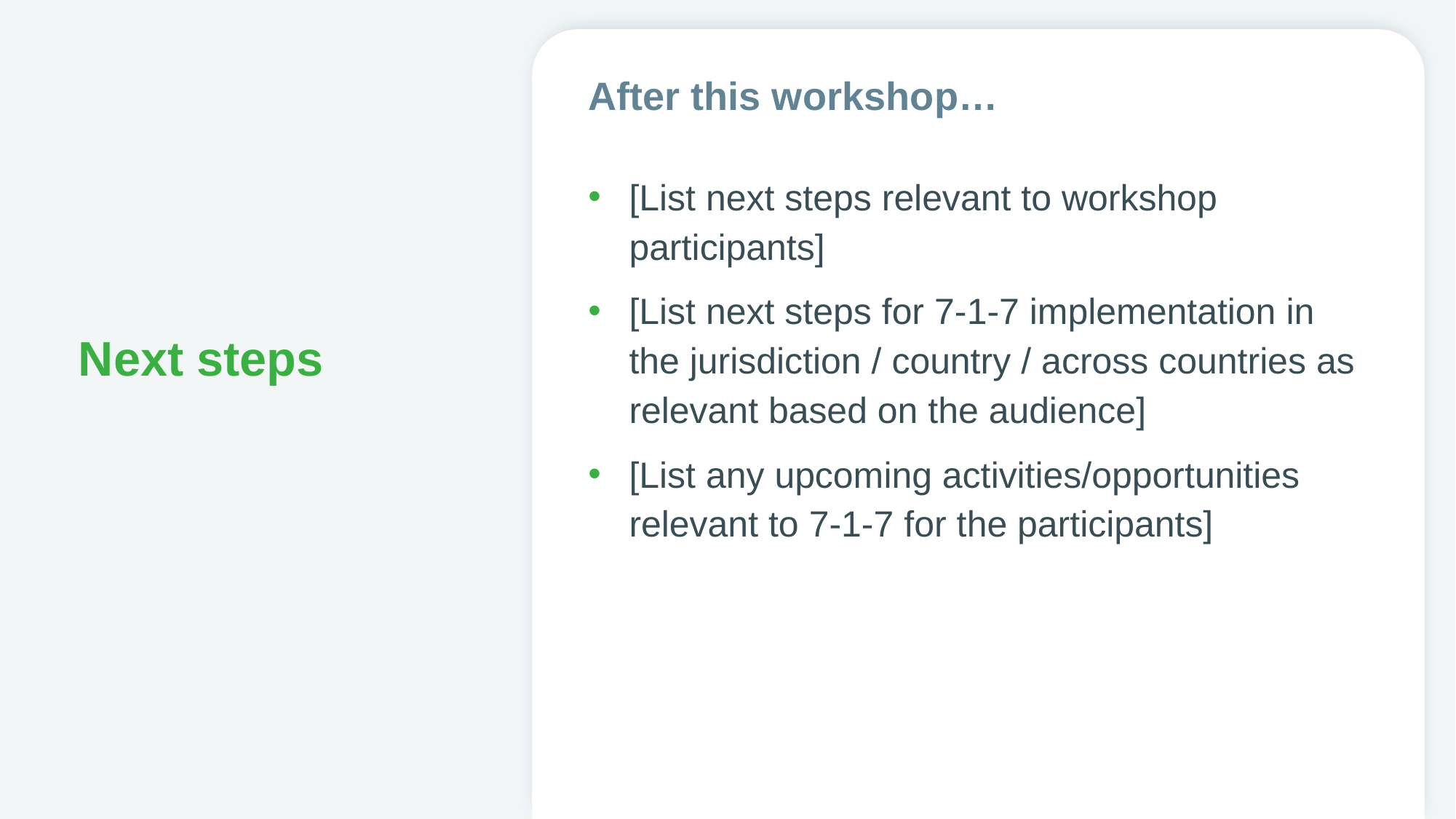

After this workshop…
# Next steps
[List next steps relevant to workshop participants]
[List next steps for 7-1-7 implementation in the jurisdiction / country / across countries as relevant based on the audience]
[List any upcoming activities/opportunities relevant to 7-1-7 for the participants]